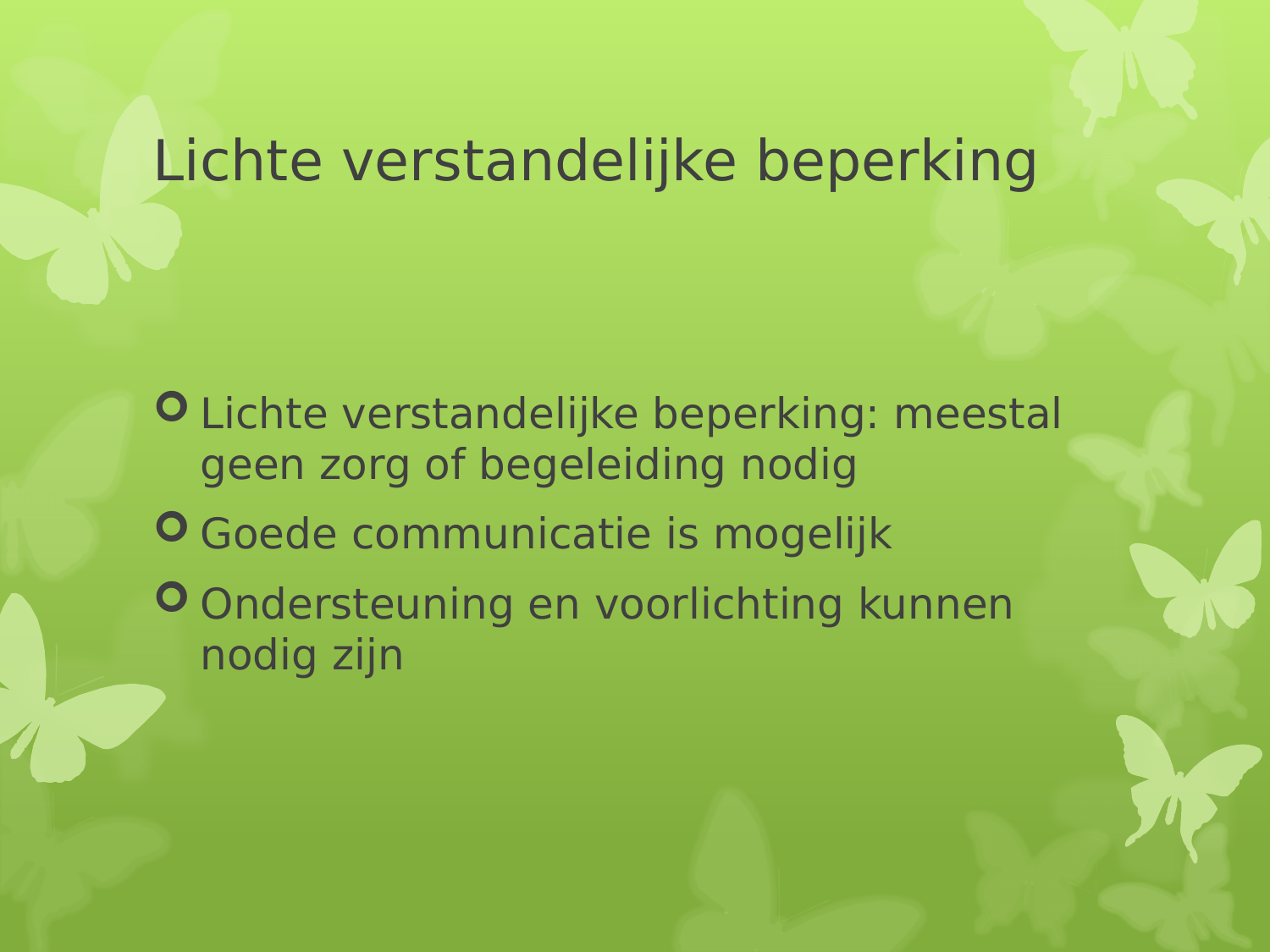

# Lichte verstandelijke beperking
Lichte verstandelijke beperking: meestal geen zorg of begeleiding nodig
Goede communicatie is mogelijk
Ondersteuning en voorlichting kunnen nodig zijn